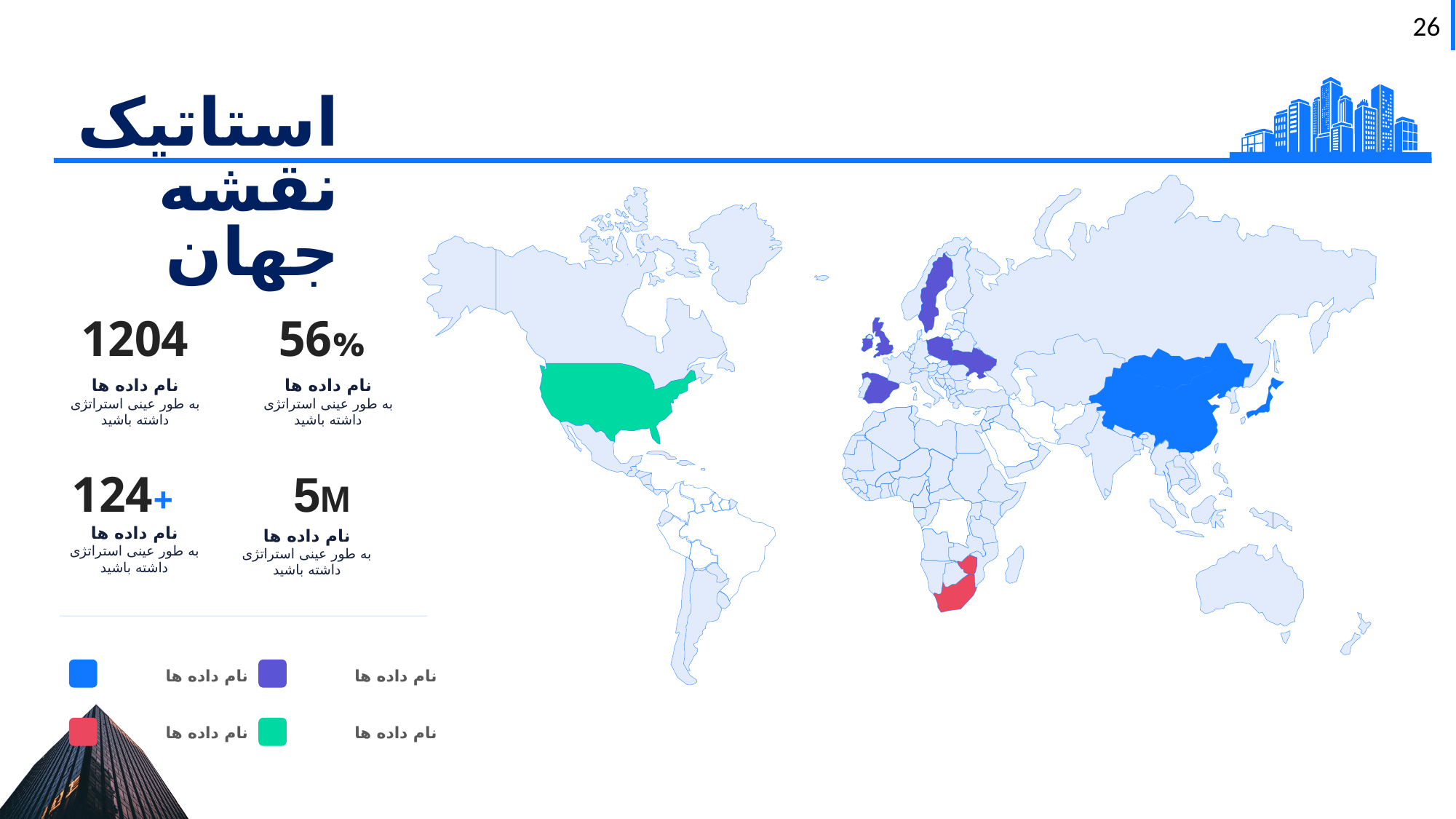

استاتیک
نقشه جهان

1204
56%
نام داده ها
به طور عینی استراتژی داشته باشید
نام داده ها
به طور عینی استراتژی داشته باشید
+124
5M
نام داده ها
به طور عینی استراتژی داشته باشید
نام داده ها
به طور عینی استراتژی داشته باشید

نام داده ها
نام داده ها
نام داده ها
نام داده ها